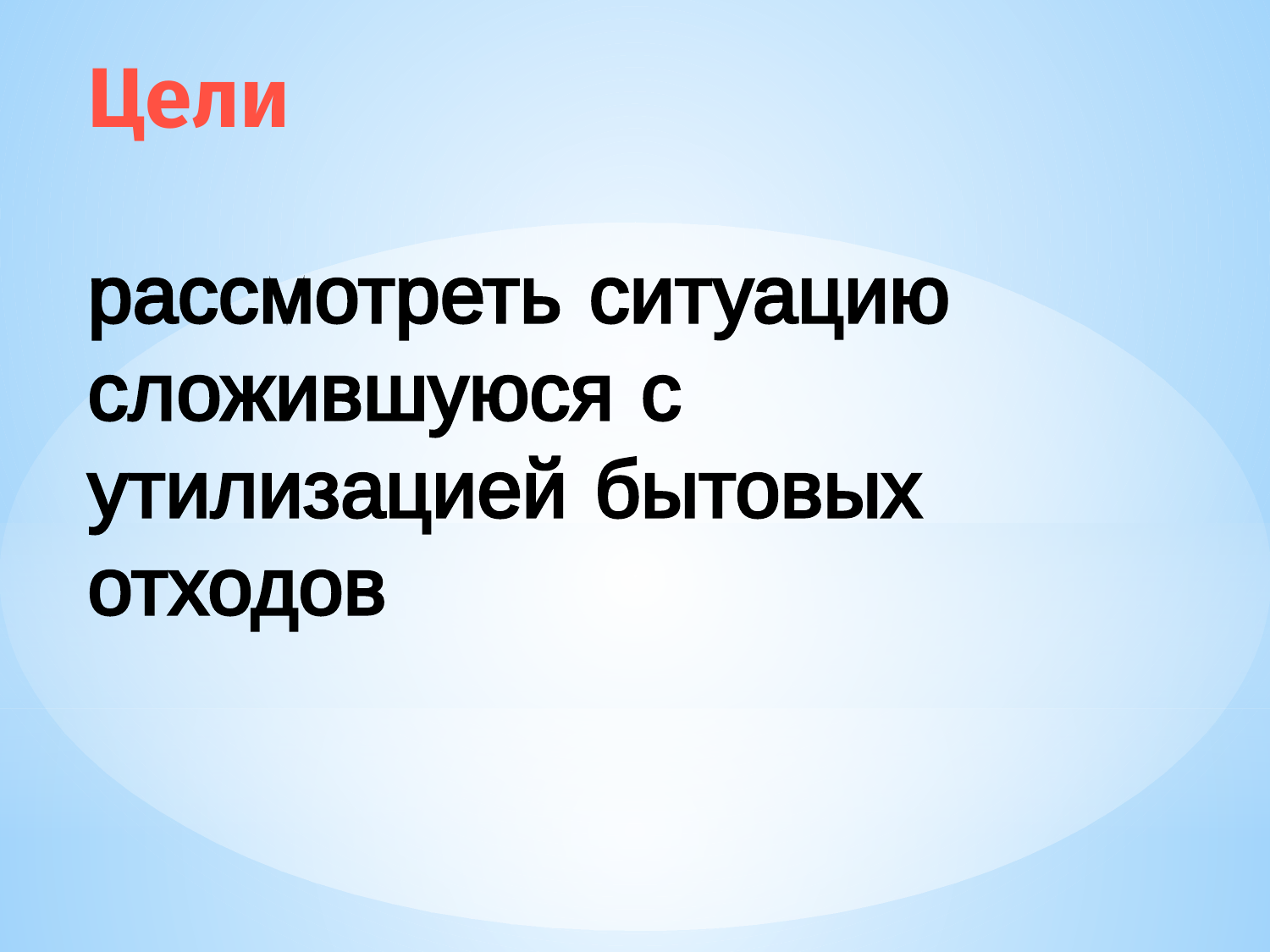

# Цели рассмотреть ситуацию сложившуюся с утилизацией бытовых отходов